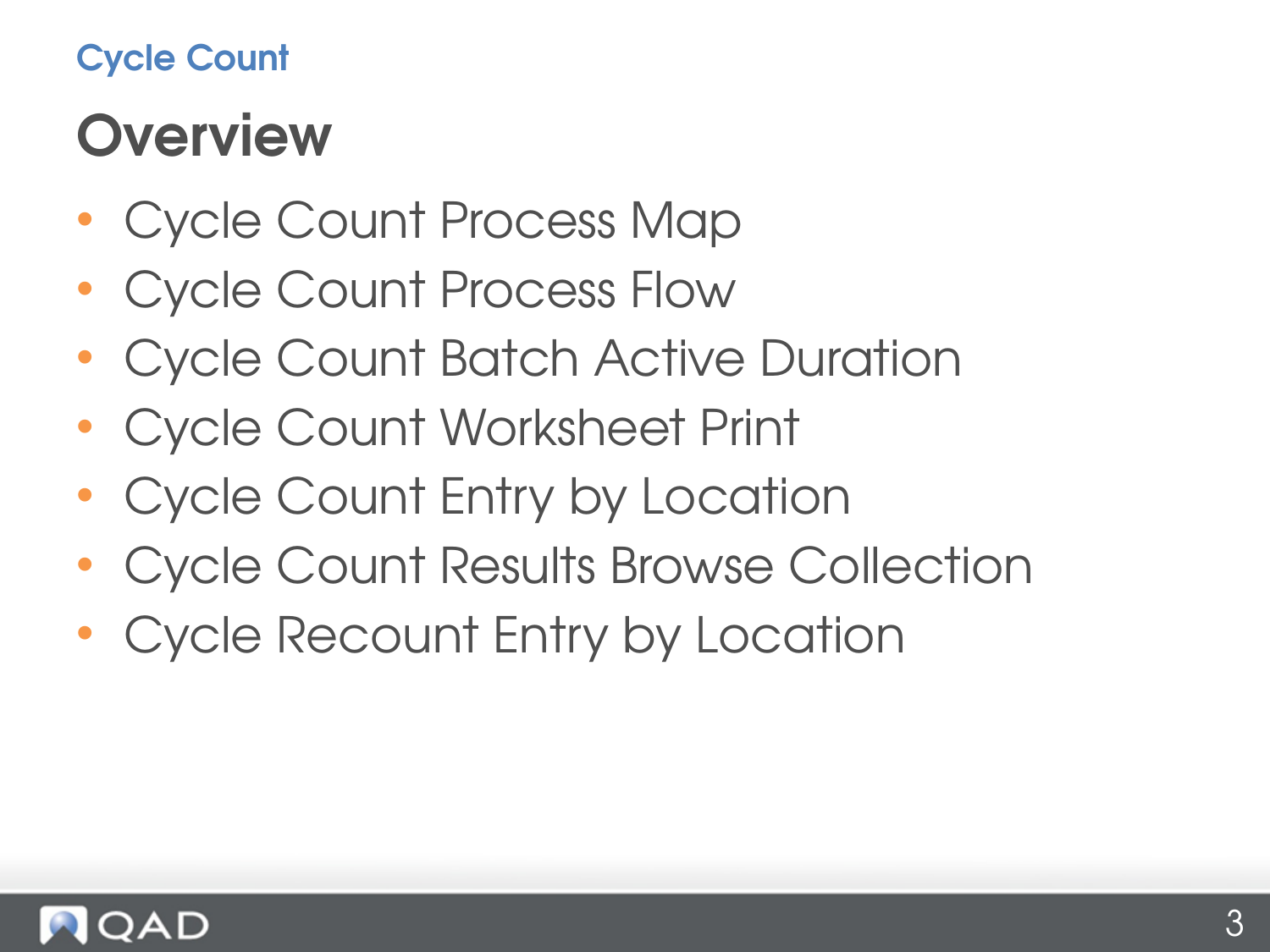

Cycle Count
# Overview
Cycle Count Process Map
Cycle Count Process Flow
Cycle Count Batch Active Duration
Cycle Count Worksheet Print
Cycle Count Entry by Location
Cycle Count Results Browse Collection
Cycle Recount Entry by Location
3